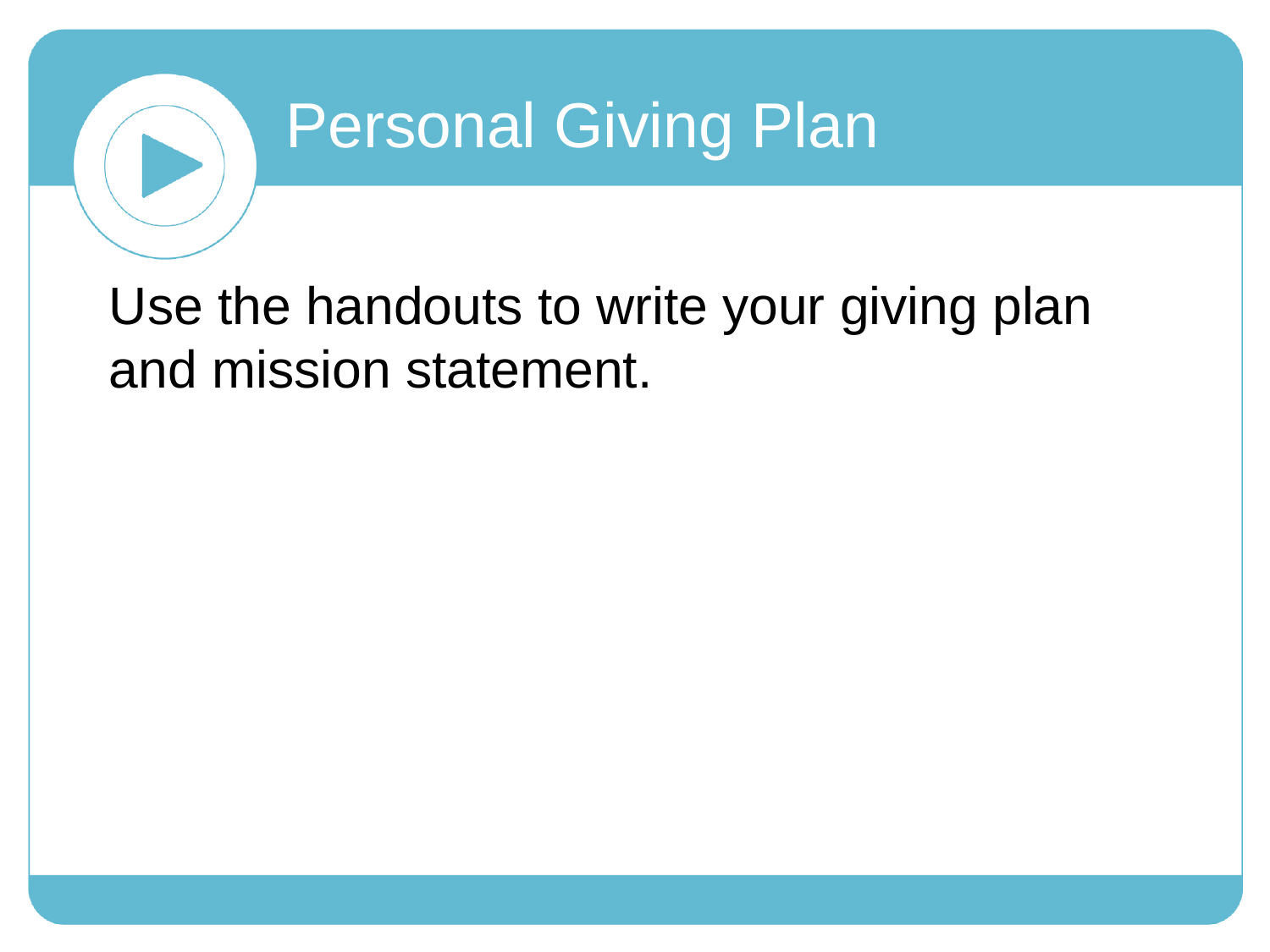

Personal Giving Plan

Use the handouts to write your giving plan and mission statement.